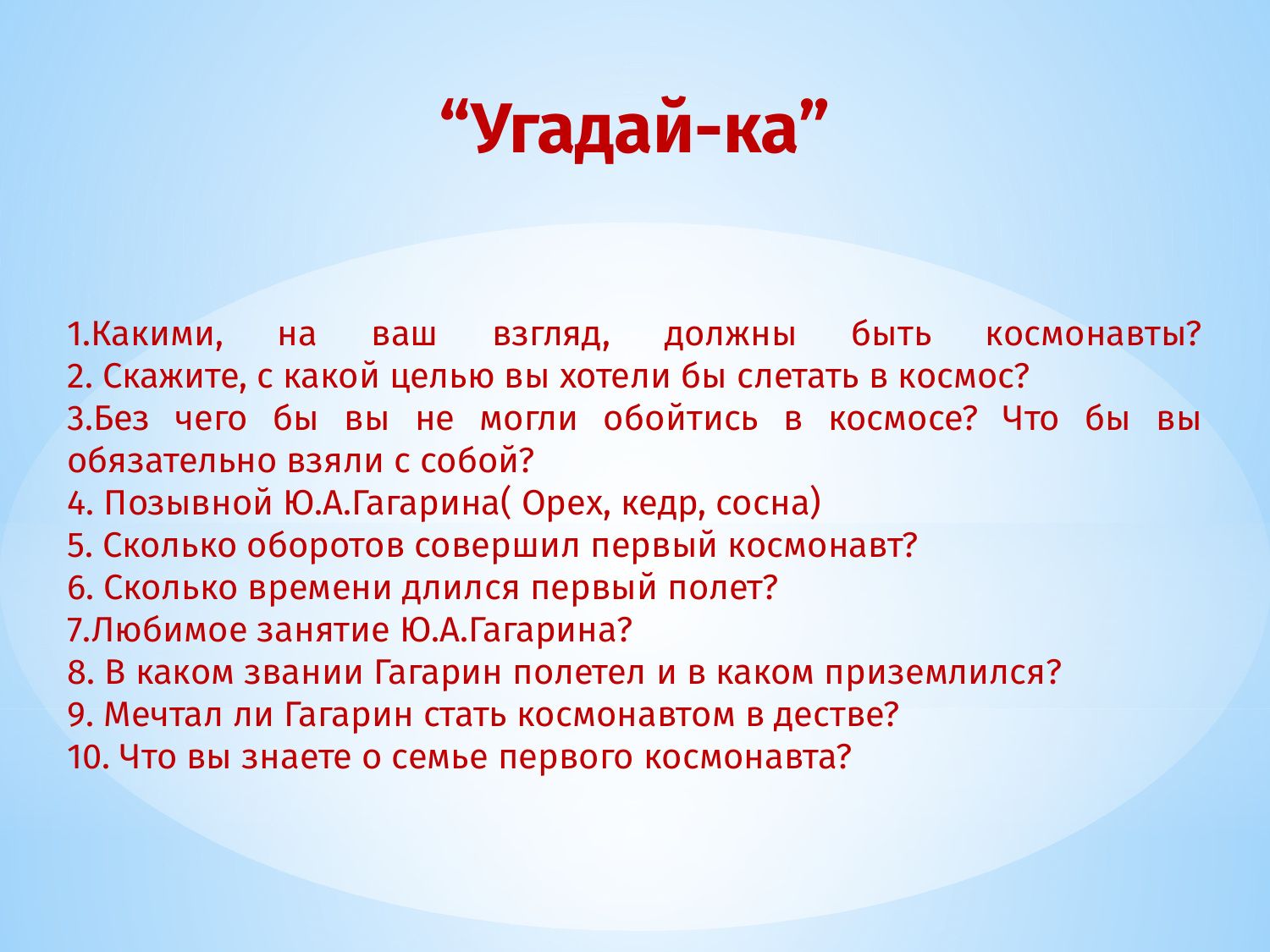

# “Угадай-ка”
1.Какими, на ваш взгляд, должны быть космонавты?
2. Скажите, с какой целью вы хотели бы слетать в космос?
3.Без чего бы вы не могли обойтись в космосе? Что бы вы обязательно взяли с собой?
4. Позывной Ю.А.Гагарина( Орех, кедр, сосна)
5. Сколько оборотов совершил первый космонавт?
6. Сколько времени длился первый полет?
7.Любимое занятие Ю.А.Гагарина?
8. В каком звании Гагарин полетел и в каком приземлился?
9. Мечтал ли Гагарин стать космонавтом в дестве?
10. Что вы знаете о семье первого космонавта?